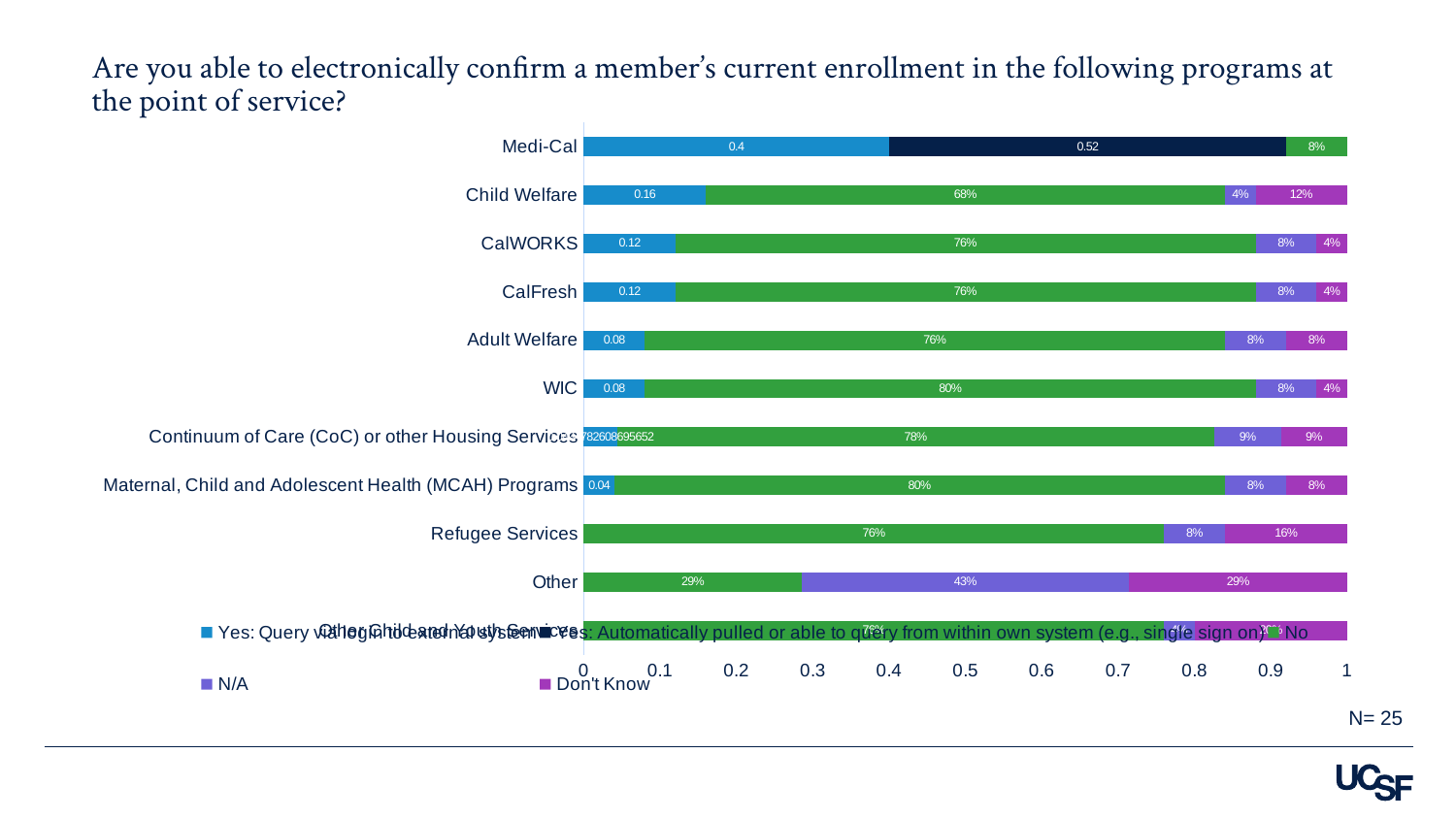

# Are you able to electronically confirm a member’s current enrollment in the following programs at the point of service?

### Chart

| Category | Yes: Query via login to external system | Yes: Automatically pulled or able to query from within own system (e.g., single sign on) | No | N/A | Don't Know |
|---|---|---|---|---|---|
| Other Child and Youth Services | None | None | 0.76 | 0.04 | 0.2 |
| Other | None | None | 0.2857142857142857 | 0.42857142857142855 | 0.2857142857142857 |
| Refugee Services | None | None | 0.76 | 0.08 | 0.16 |
| Maternal, Child and Adolescent Health (MCAH) Programs | 0.04 | None | 0.8 | 0.08 | 0.08 |
| Continuum of Care (CoC) or other Housing Services | 0.043478260869565216 | None | 0.782608695652174 | 0.08695652173913043 | 0.08695652173913043 |
| WIC | 0.08 | None | 0.8 | 0.08 | 0.04 |
| Adult Welfare | 0.08 | None | 0.76 | 0.08 | 0.08 |
| CalFresh | 0.12 | None | 0.76 | 0.08 | 0.04 |
| CalWORKS | 0.12 | None | 0.76 | 0.08 | 0.04 |
| Child Welfare | 0.16 | None | 0.68 | 0.04 | 0.12 |
| Medi-Cal | 0.4 | 0.52 | 0.08 | None | None |
N= 25